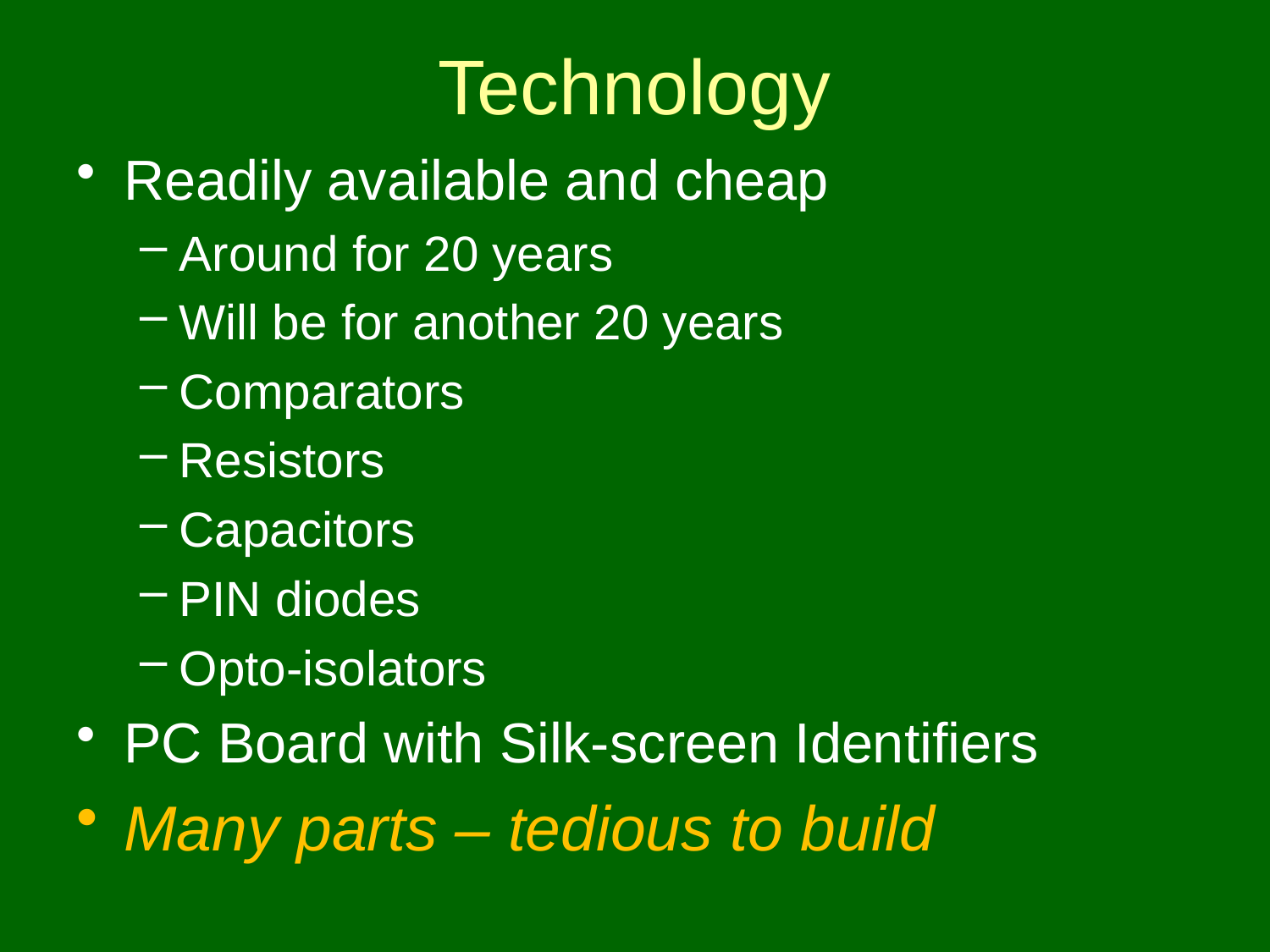

# Technology
Readily available and cheap
Around for 20 years
Will be for another 20 years
Comparators
Resistors
Capacitors
PIN diodes
Opto-isolators
PC Board with Silk-screen Identifiers
Many parts – tedious to build